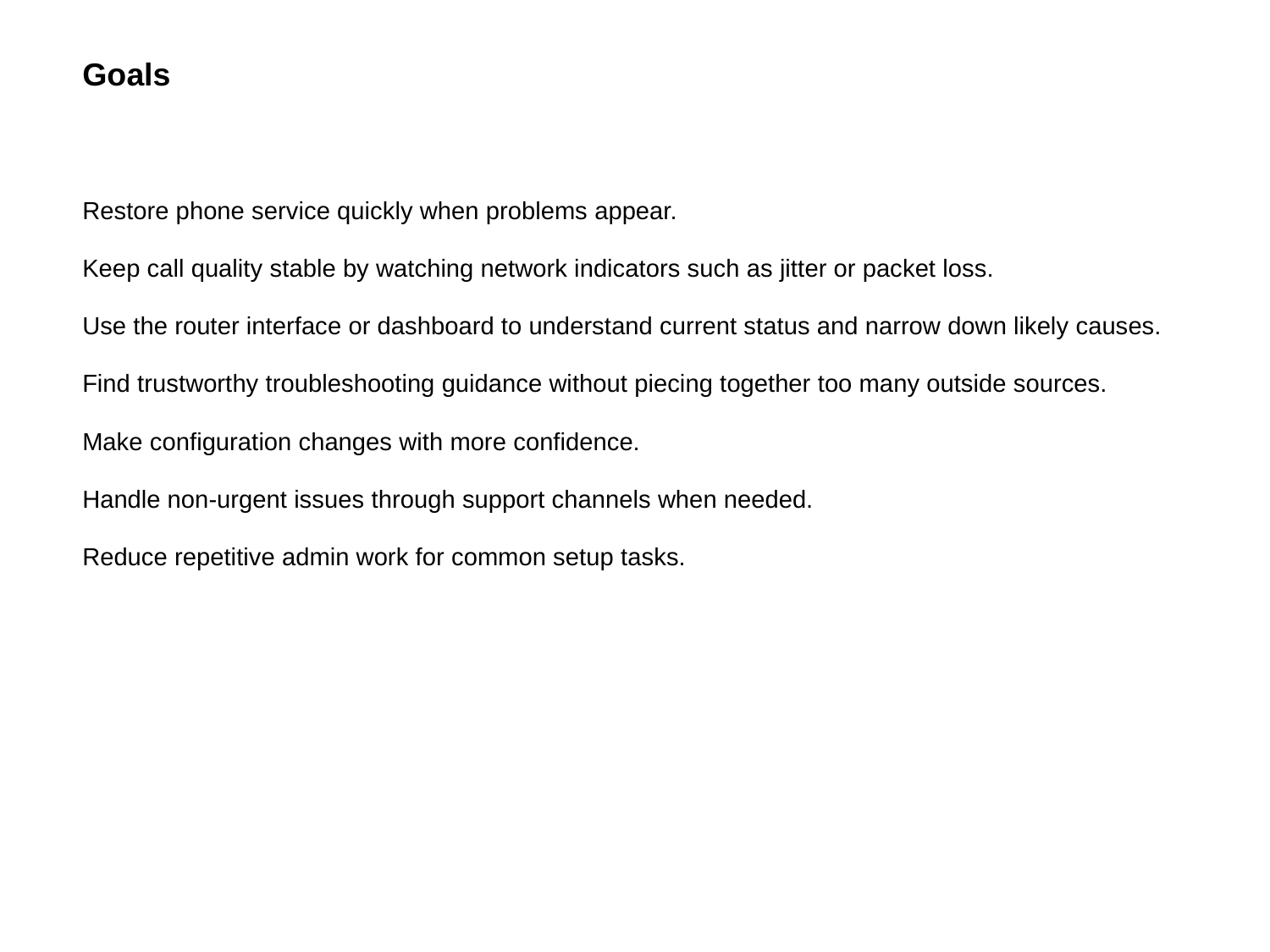

Goals
Restore phone service quickly when problems appear.
Keep call quality stable by watching network indicators such as jitter or packet loss.
Use the router interface or dashboard to understand current status and narrow down likely causes.
Find trustworthy troubleshooting guidance without piecing together too many outside sources.
Make configuration changes with more confidence.
Handle non-urgent issues through support channels when needed.
Reduce repetitive admin work for common setup tasks.